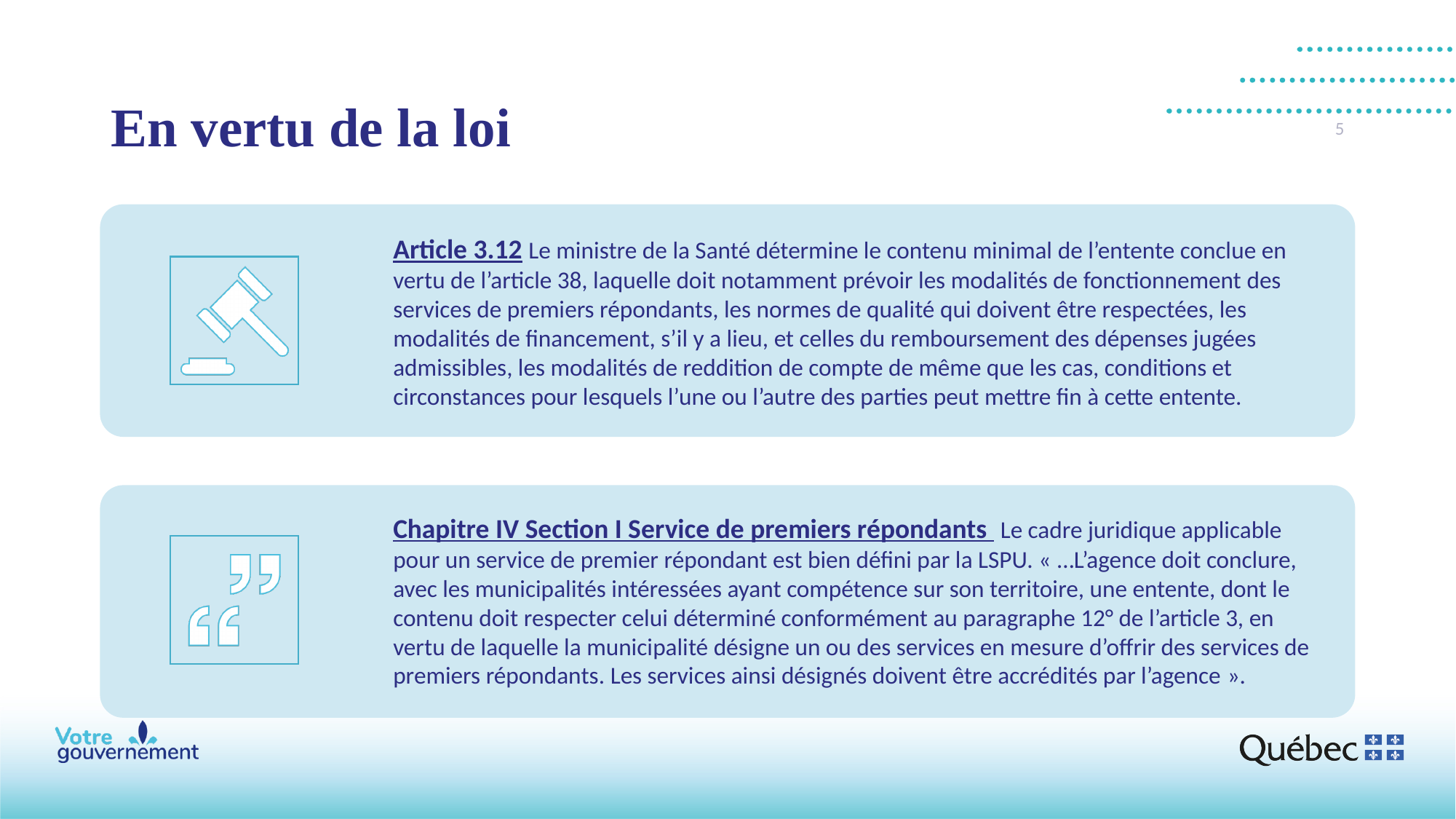

# En vertu de la loi
5
Article 3.12 Le ministre de la Santé détermine le contenu minimal de l’entente conclue en vertu de l’article 38, laquelle doit notamment prévoir les modalités de fonctionnement des services de premiers répondants, les normes de qualité qui doivent être respectées, les modalités de financement, s’il y a lieu, et celles du remboursement des dépenses jugées admissibles, les modalités de reddition de compte de même que les cas, conditions et circonstances pour lesquels l’une ou l’autre des parties peut mettre fin à cette entente.

Chapitre IV Section I Service de premiers répondants  Le cadre juridique applicable pour un service de premier répondant est bien défini par la LSPU. « …L’agence doit conclure, avec les municipalités intéressées ayant compétence sur son territoire, une entente, dont le contenu doit respecter celui déterminé conformément au paragraphe 12° de l’article 3, en vertu de laquelle la municipalité désigne un ou des services en mesure d’offrir des services de premiers répondants. Les services ainsi désignés doivent être accrédités par l’agence ».